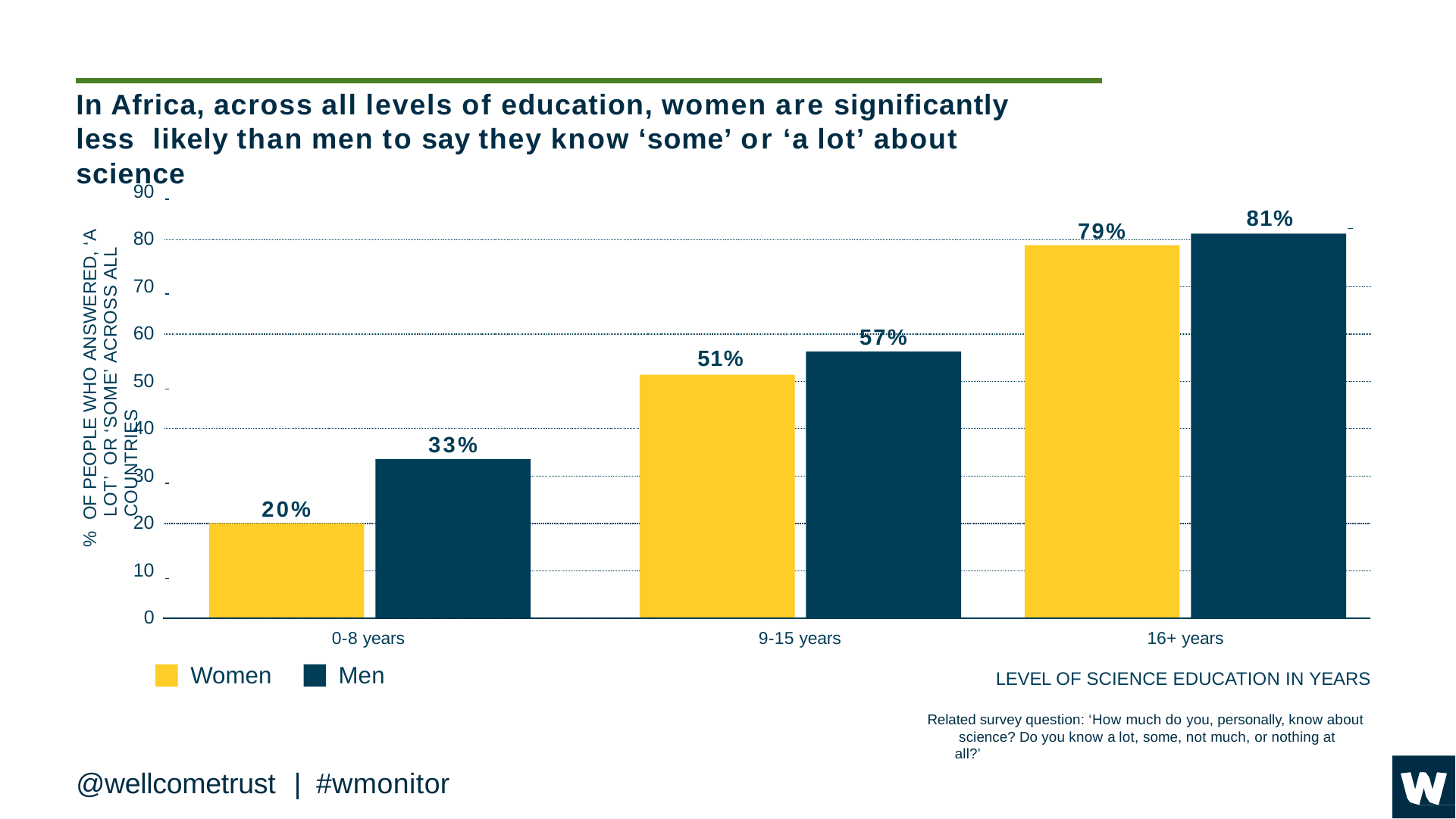

# In Africa, across all levels of education, women are significantly less  likely than men to say they know ‘some’ or ‘a lot’ about science
90
% OF PEOPLE WHO ANSWERED, ‘A LOT’  OR ‘SOME’ ACROSS ALL COUNTRIES
81%
79%
80

70

60
57%

51%
50

40
33%

30

20%
20

10

0
0-8 years
Men

9-15 years
16+ years
Women

LEVEL OF SCIENCE EDUCATION IN YEARS
Related survey question: ‘How much do you, personally, know about  science? Do you know a lot, some, not much, or nothing at all?’
@wellcometrust	|	#wmonitor